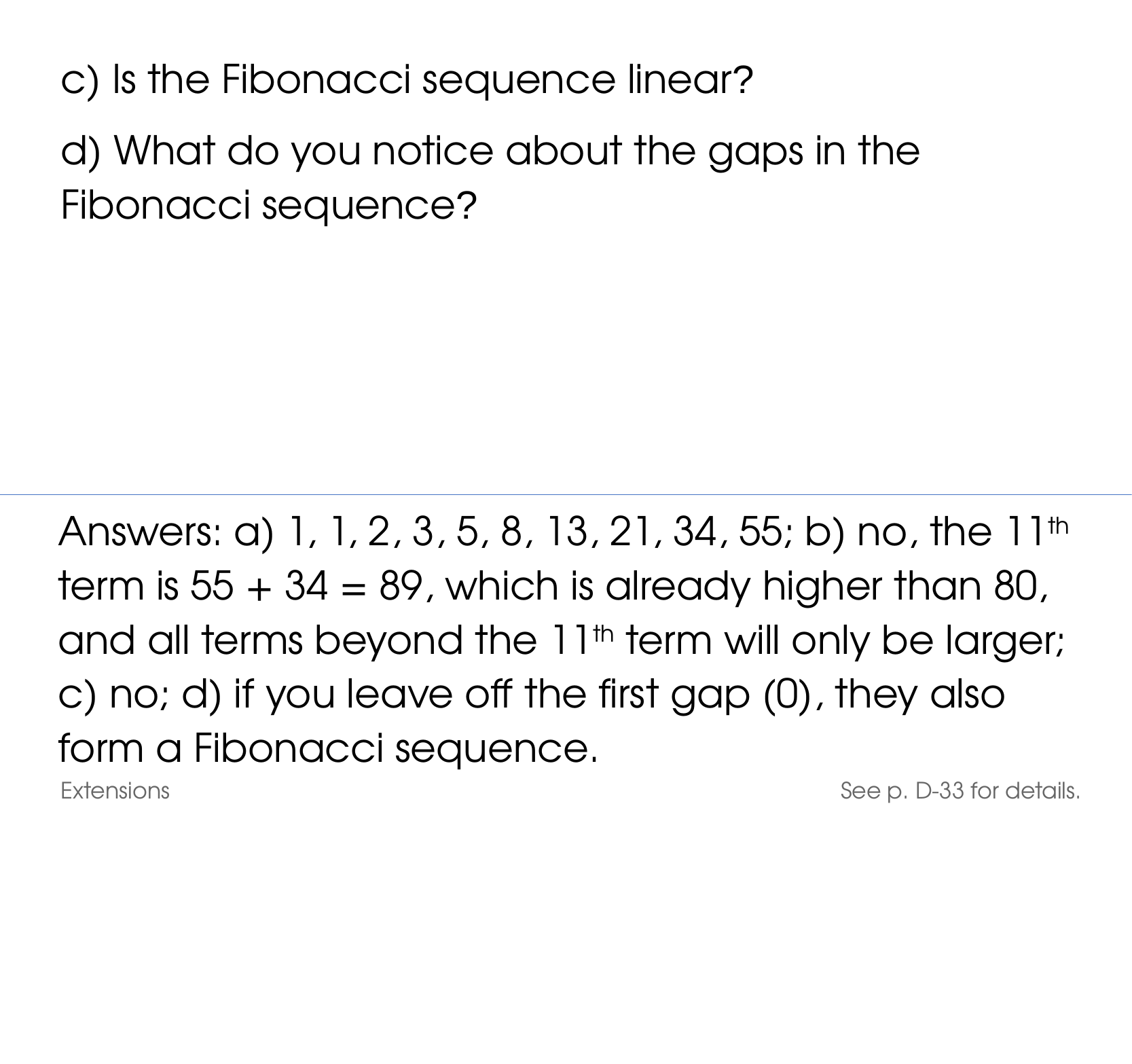

c) Is the Fibonacci sequence linear?
d) What do you notice about the gaps in the Fibonacci sequence?
Answers: a) 1, 1, 2, 3, 5, 8, 13, 21, 34, 55; b) no, the 11th term is 55 + 34 = 89, which is already higher than 80, and all terms beyond the 11th term will only be larger; c) no; d) if you leave off the first gap (0), they also form a Fibonacci sequence.
Extensions
See p. D-33 for details.